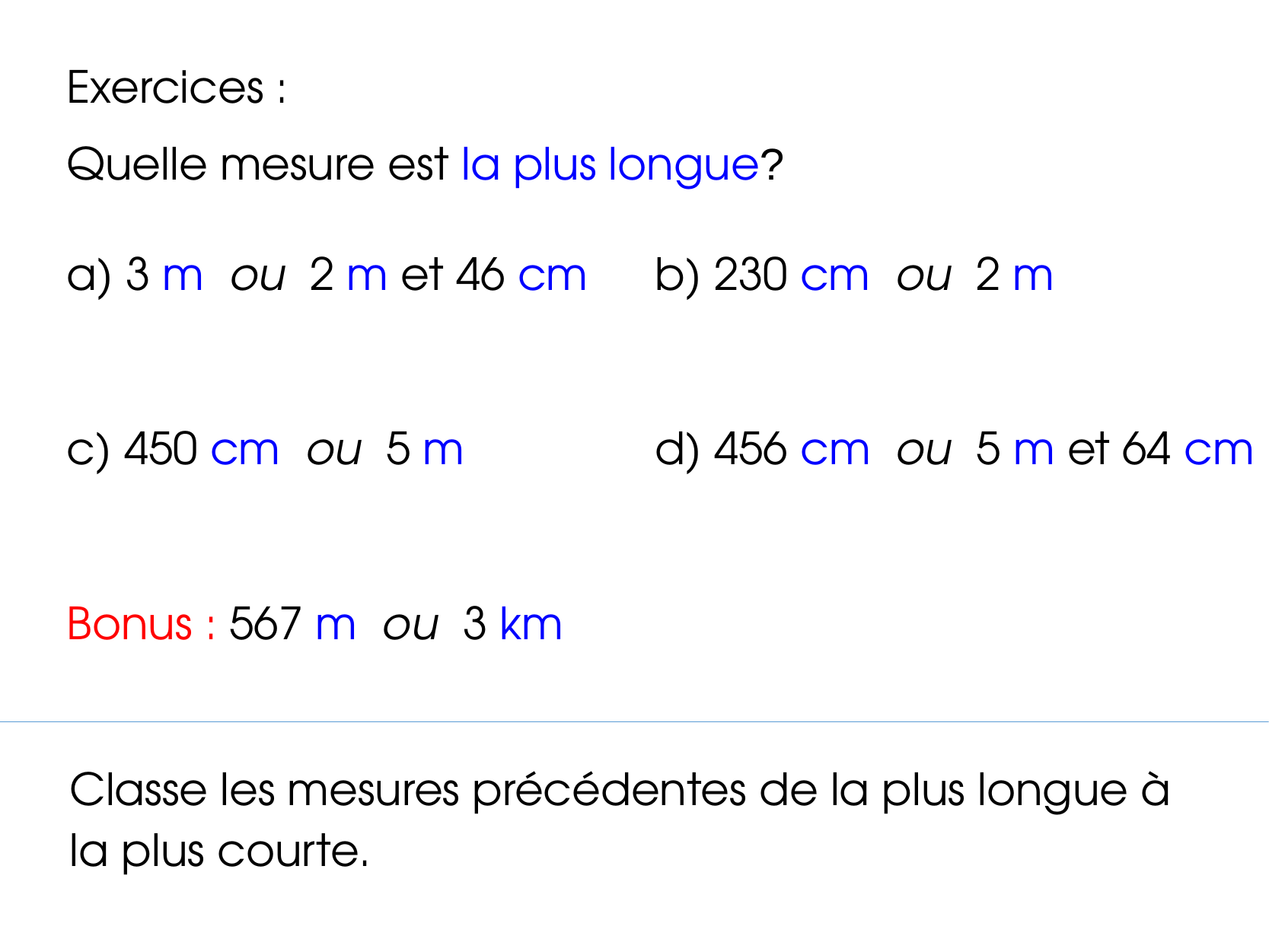

Exercices :
Quelle mesure est la plus longue?
a) 3 m  ou  2 m et 46 cm
b) 230 cm  ou  2 m
c) 450 cm  ou  5 m
d) 456 cm  ou  5 m et 64 cm
Bonus : 567 m  ou  3 km
Classe les mesures précédentes de la plus longue à
la plus courte.